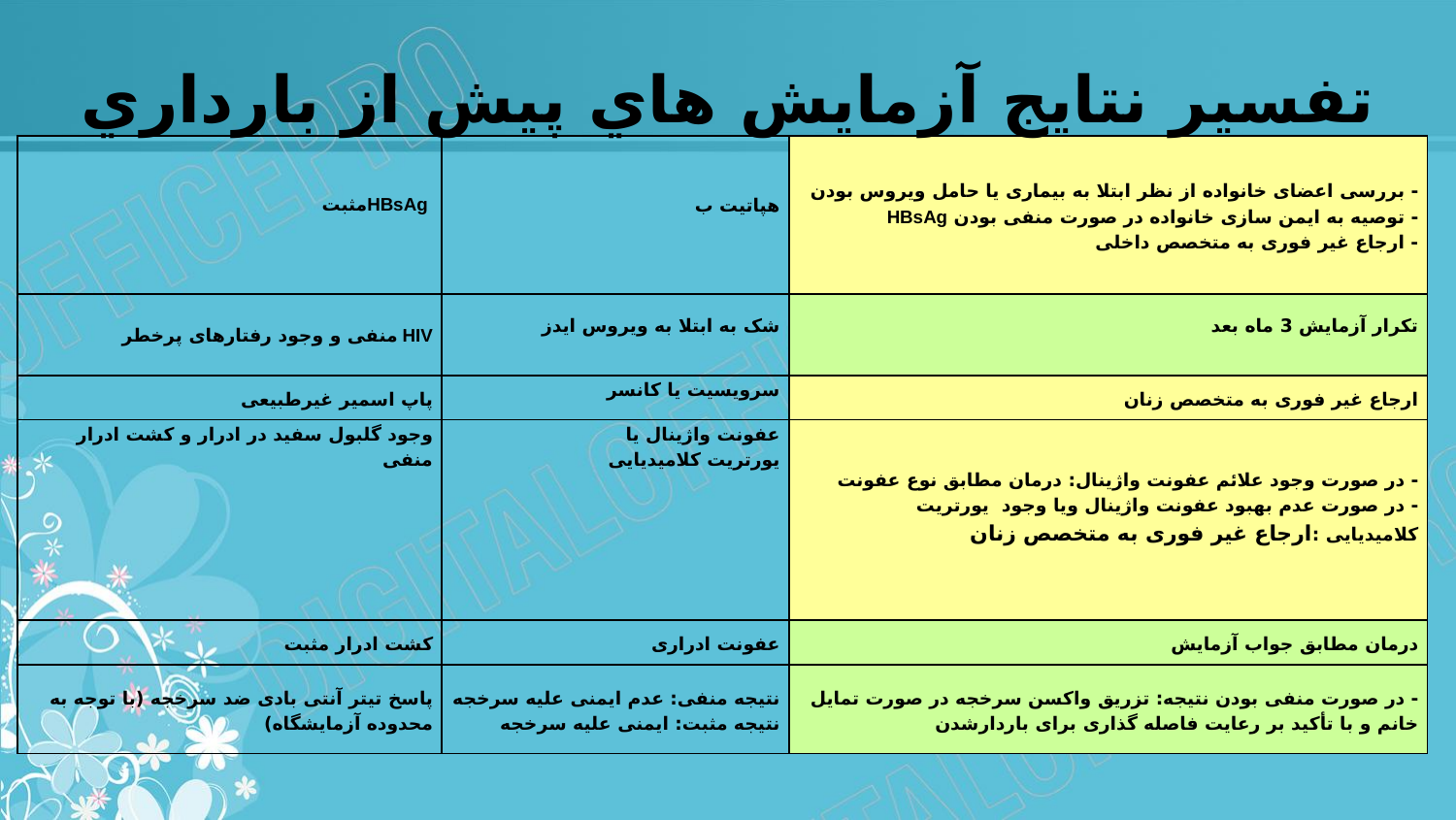

# تفسير نتايج آزمايش هاي پيش از بارداري

| HBsAgمثبت | هپاتیت ب | - بررسی اعضای خانواده از نظر ابتلا به بیماری یا حامل ویروس بودن - توصیه به ایمن سازی خانواده در صورت منفی بودن HBsAg - ارجاع غیر فوری به متخصص داخلی |
| --- | --- | --- |
| HIV منفی و وجود رفتارهای پرخطر | شک به ابتلا به ویروس ایدز | تکرار آزمایش 3 ماه بعد |
| پاپ اسمیر غیرطبیعی | سرویسیت یا کانسر | ارجاع غیر فوری به متخصص زنان |
| وجود گلبول سفید در ادرار و کشت ادرار منفی | عفونت واژینال یا یورتریت کلامیدیایی | - در صورت وجود علائم عفونت واژینال: درمان مطابق نوع عفونت - در صورت عدم بهبود عفونت واژینال ویا وجود یورتریت کلامیدیایی :ارجاع غیر فوری به متخصص زنان |
| کشت ادرار مثبت | عفونت ادراری | درمان مطابق جواب آزمایش |
| پاسخ تیتر آنتی بادی ضد سرخجه (با توجه به محدوده آزمايشگاه) | نتیجه منفی: عدم ایمنی علیه سرخجه نتیجه مثبت: ایمنی علیه سرخجه | - در صورت منفی بودن نتیجه: تزریق واکسن سرخجه در صورت تمایل خانم و با تأکید بر رعایت فاصله گذاری برای باردارشدن |